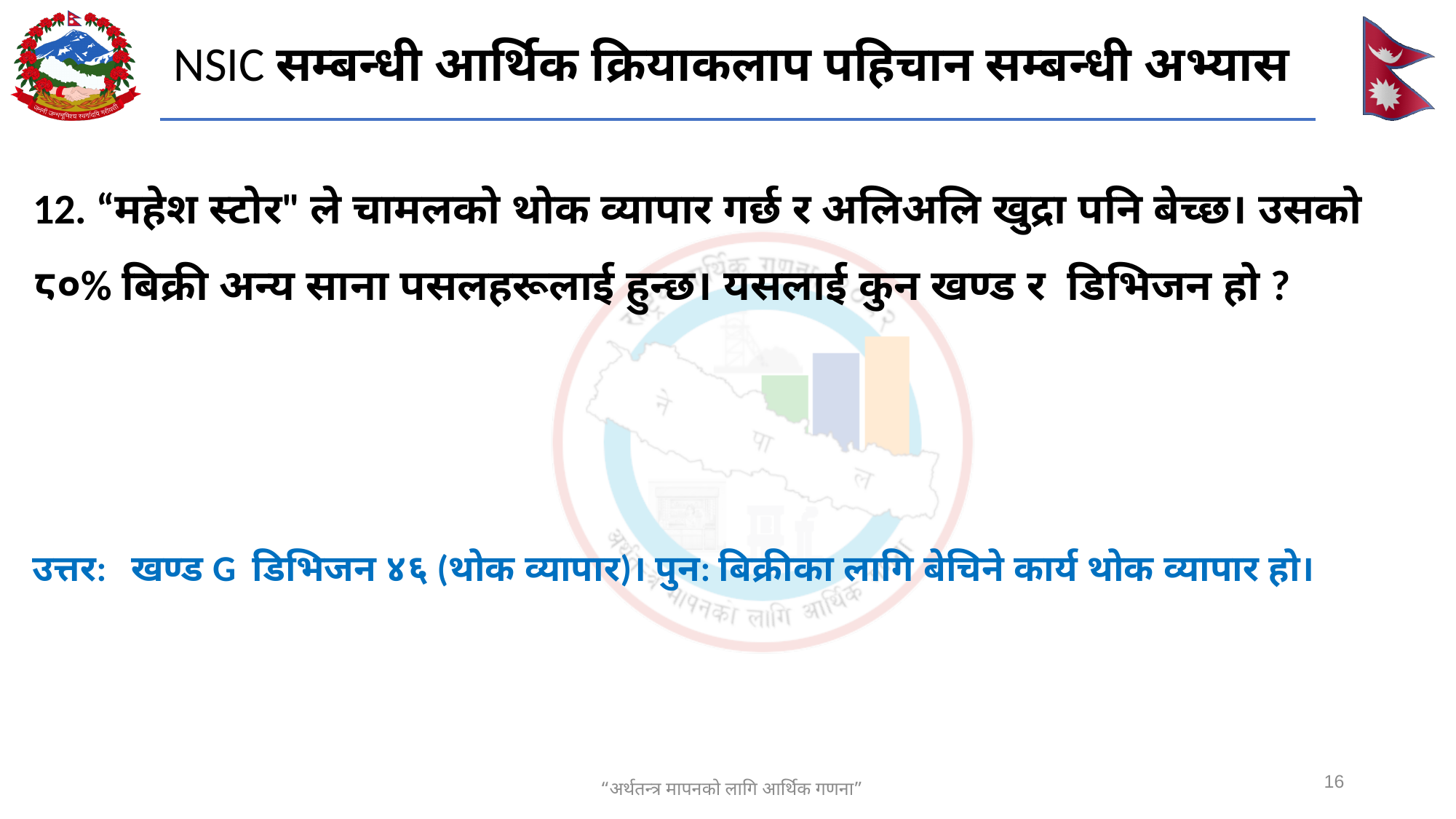

# NSIC सम्बन्धी आर्थिक क्रियाकलाप पहिचान सम्बन्धी अभ्यास
12. “महेश स्टोर" ले चामलको थोक व्यापार गर्छ र अलिअलि खुद्रा पनि बेच्छ। उसको ८०% बिक्री अन्य साना पसलहरूलाई हुन्छ। यसलाई कुन खण्ड र  डिभिजन हो ?

उत्तर:   खण्ड G  डिभिजन ४६ (थोक व्यापार)। पुन: बिक्रीका लागि बेचिने कार्य थोक व्यापार हो।

16
“अर्थतन्त्र मापनको लागि आर्थिक गणना”